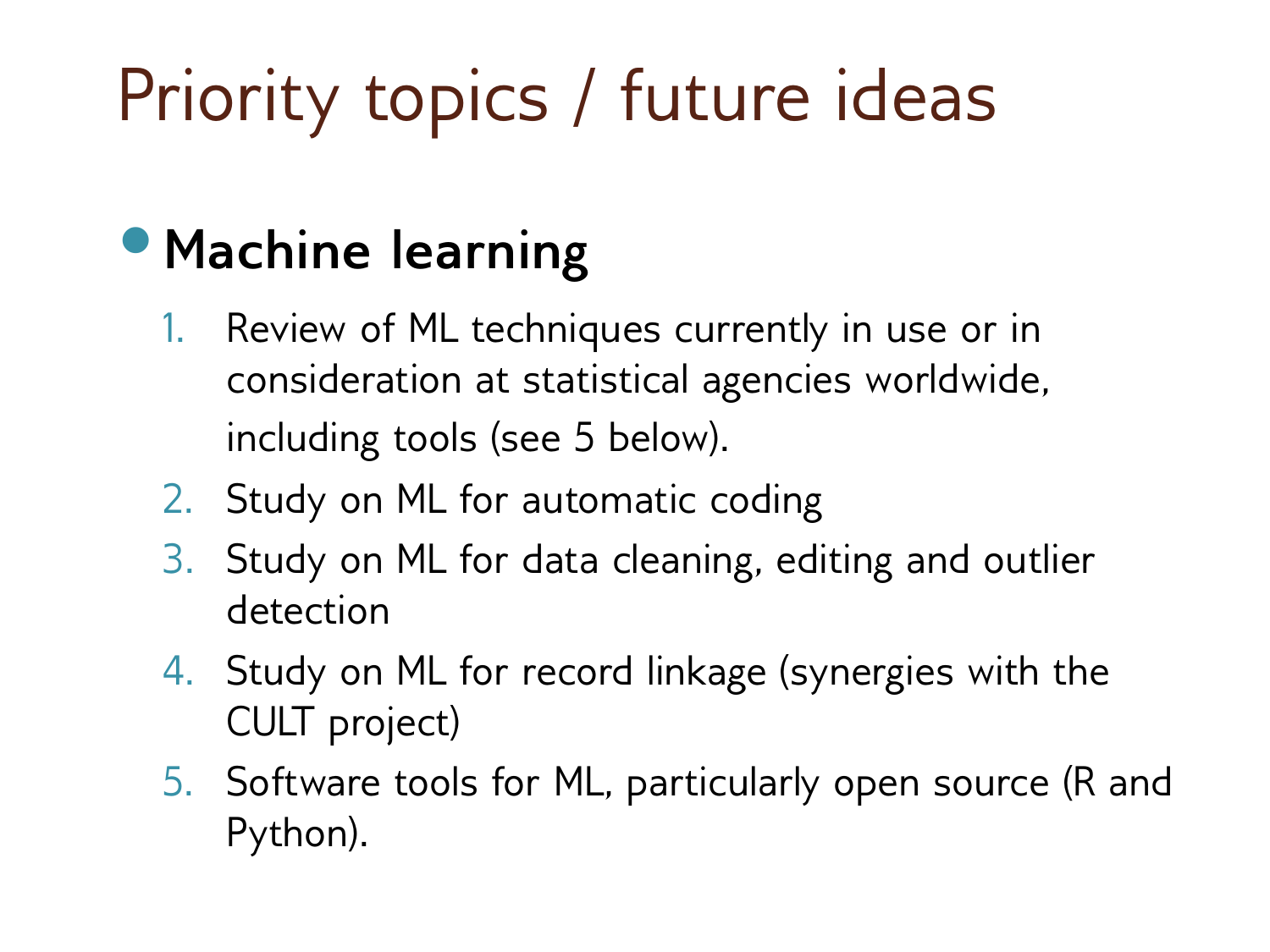

# Priority topics / future ideas
Machine learning
Review of ML techniques currently in use or in consideration at statistical agencies worldwide, including tools (see 5 below).
Study on ML for automatic coding
Study on ML for data cleaning, editing and outlier detection
Study on ML for record linkage (synergies with the CULT project)
Software tools for ML, particularly open source (R and Python).